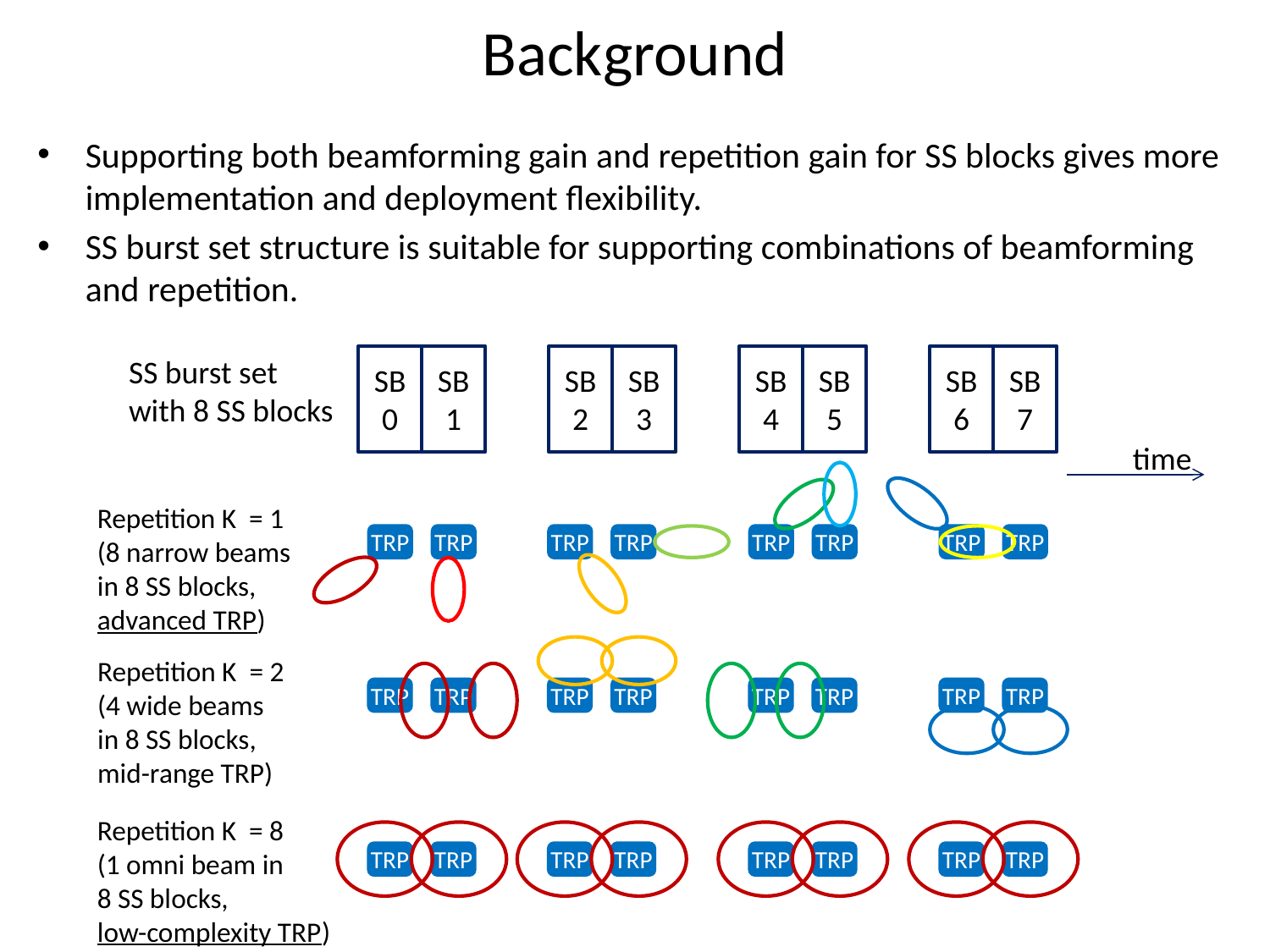

# Background
Supporting both beamforming gain and repetition gain for SS blocks gives more implementation and deployment flexibility.
SS burst set structure is suitable for supporting combinations of beamforming and repetition.

SS burst set
with 8 SS blocks
SB0
SB1
SB2
SB3
SB4
SB5
SB6
SB7
time

Repetition K  = 1
(8 narrow beams
in 8 SS blocks,
advanced TRP)
TRP
TRP
TRP
TRP

TRP
TRP
TRP

TRP

Repetition K  = 2
(4 wide beams
in 8 SS blocks,
mid-range TRP)

TRP
TRP
TRP
TRP
TRP
TRP
TRP
TRP

Repetition K  = 8
(1 omni beam in
8 SS blocks,
low-complexity TRP)

TRP
TRP
TRP
TRP
TRP
TRP
TRP
TRP